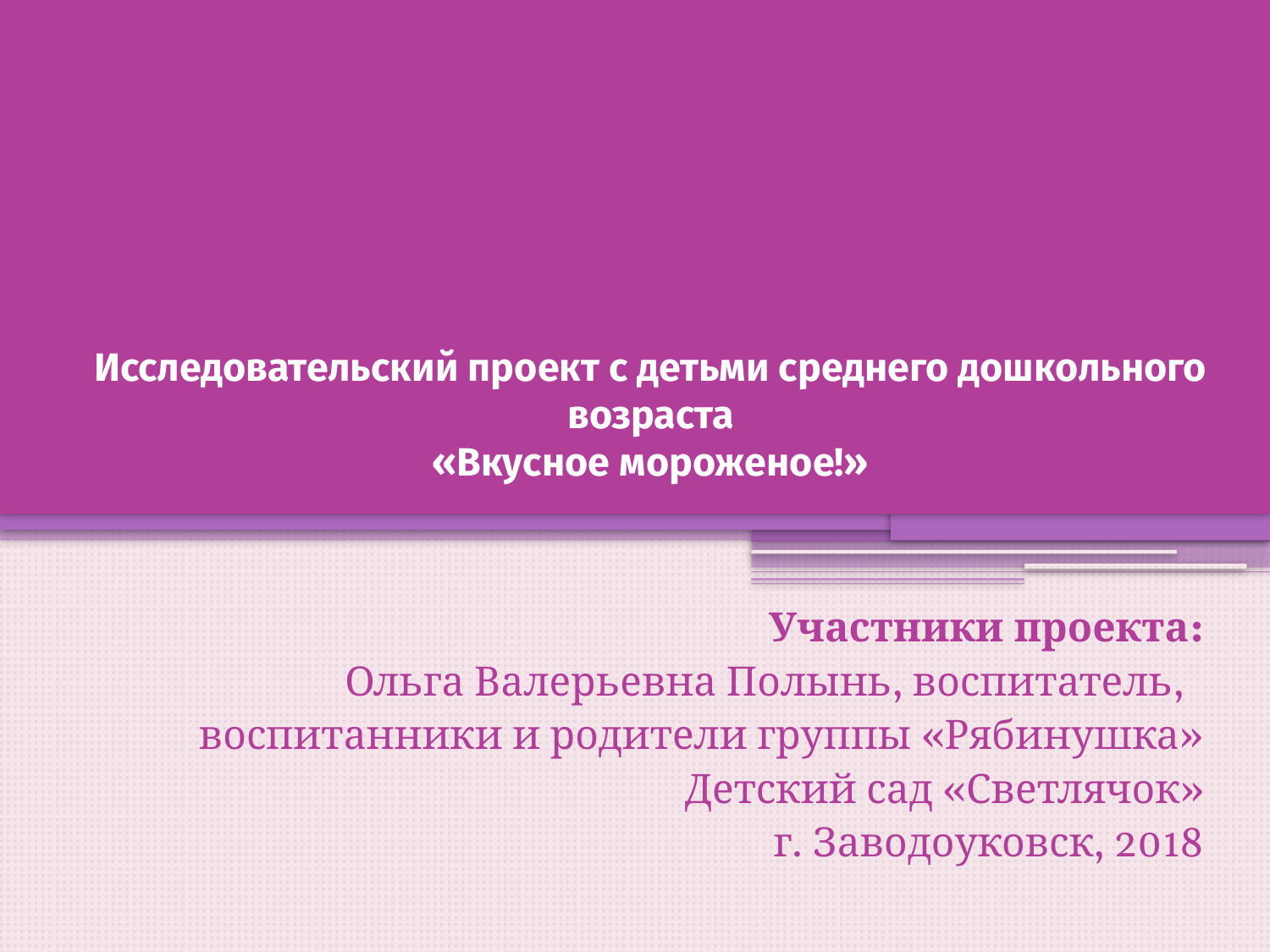

# Исследовательский проект с детьми среднего дошкольного возраста «Вкусное мороженое!»

Участники проекта:
Ольга Валерьевна Полынь, воспитатель,
воспитанники и родители группы «Рябинушка»
Детский сад «Светлячок»
г. Заводоуковск, 2018